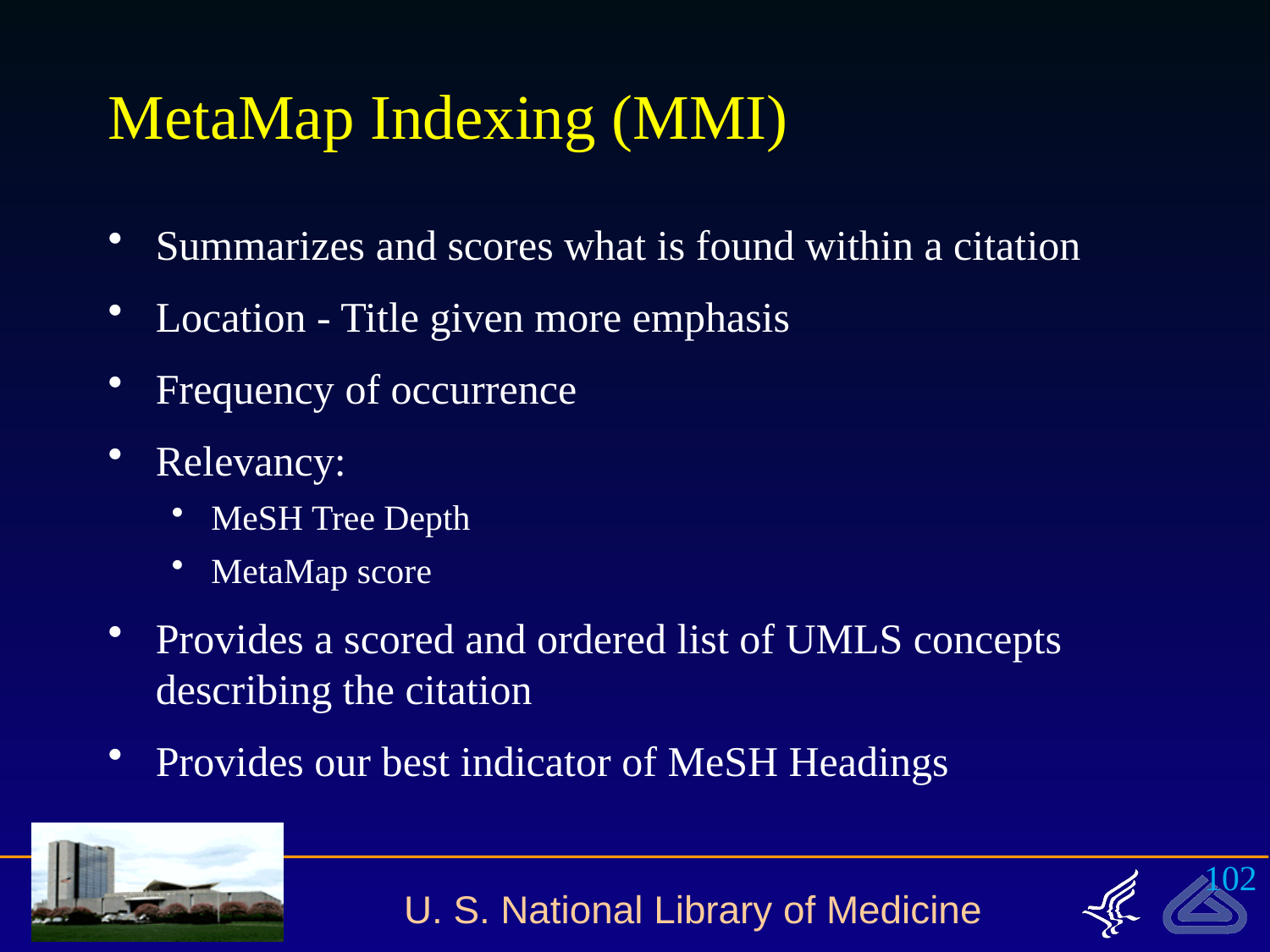

# MetaMap Indexing (MMI)
Summarizes and scores what is found within a citation
Location - Title given more emphasis
Frequency of occurrence
Relevancy:
MeSH Tree Depth
MetaMap score
Provides a scored and ordered list of UMLS concepts describing the citation
Provides our best indicator of MeSH Headings

102